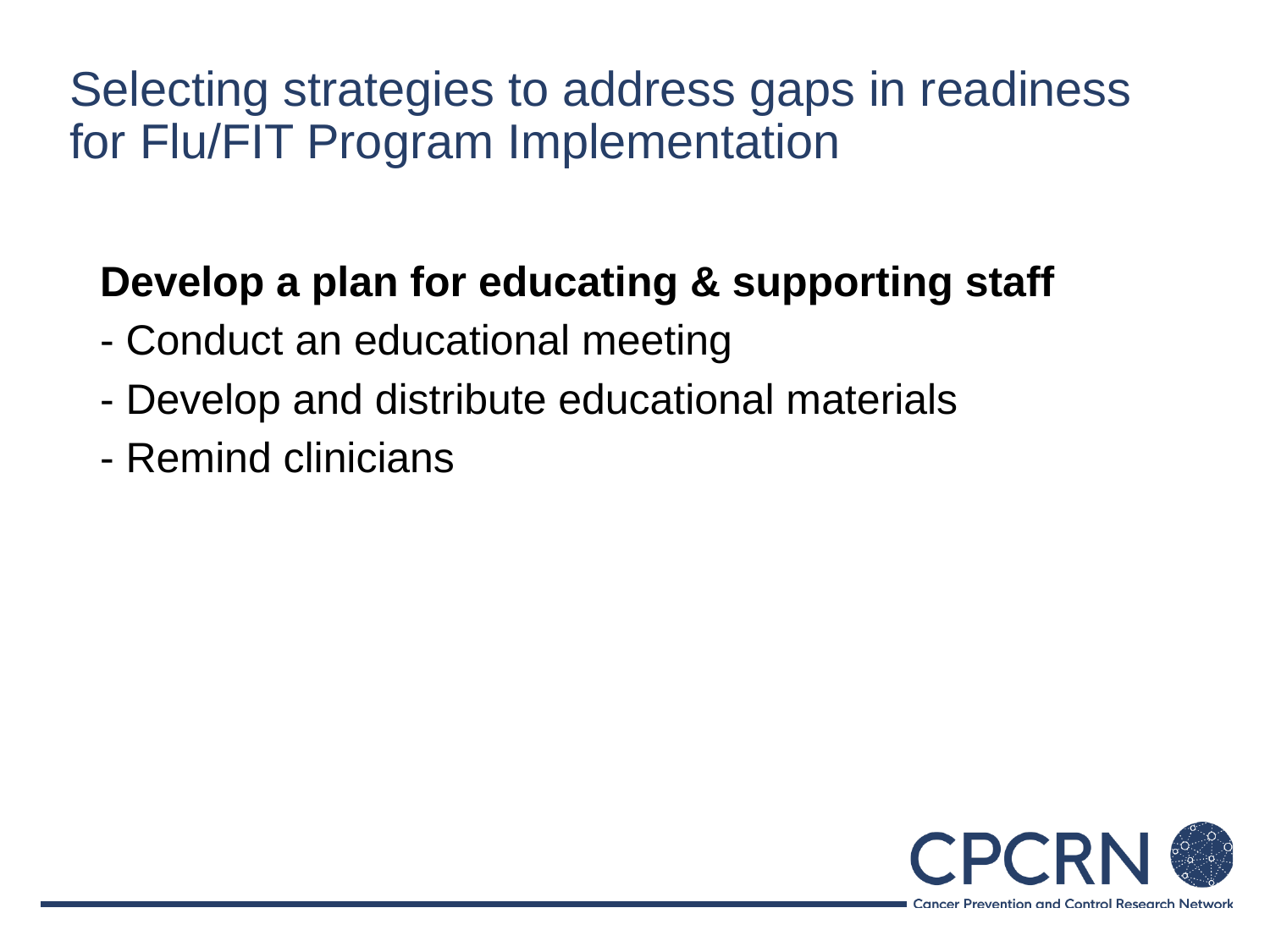

# Selecting strategies to address gaps in readiness for Flu/FIT Program Implementation
Develop a plan for educating & supporting staff
- Conduct an educational meeting
- Develop and distribute educational materials
- Remind clinicians